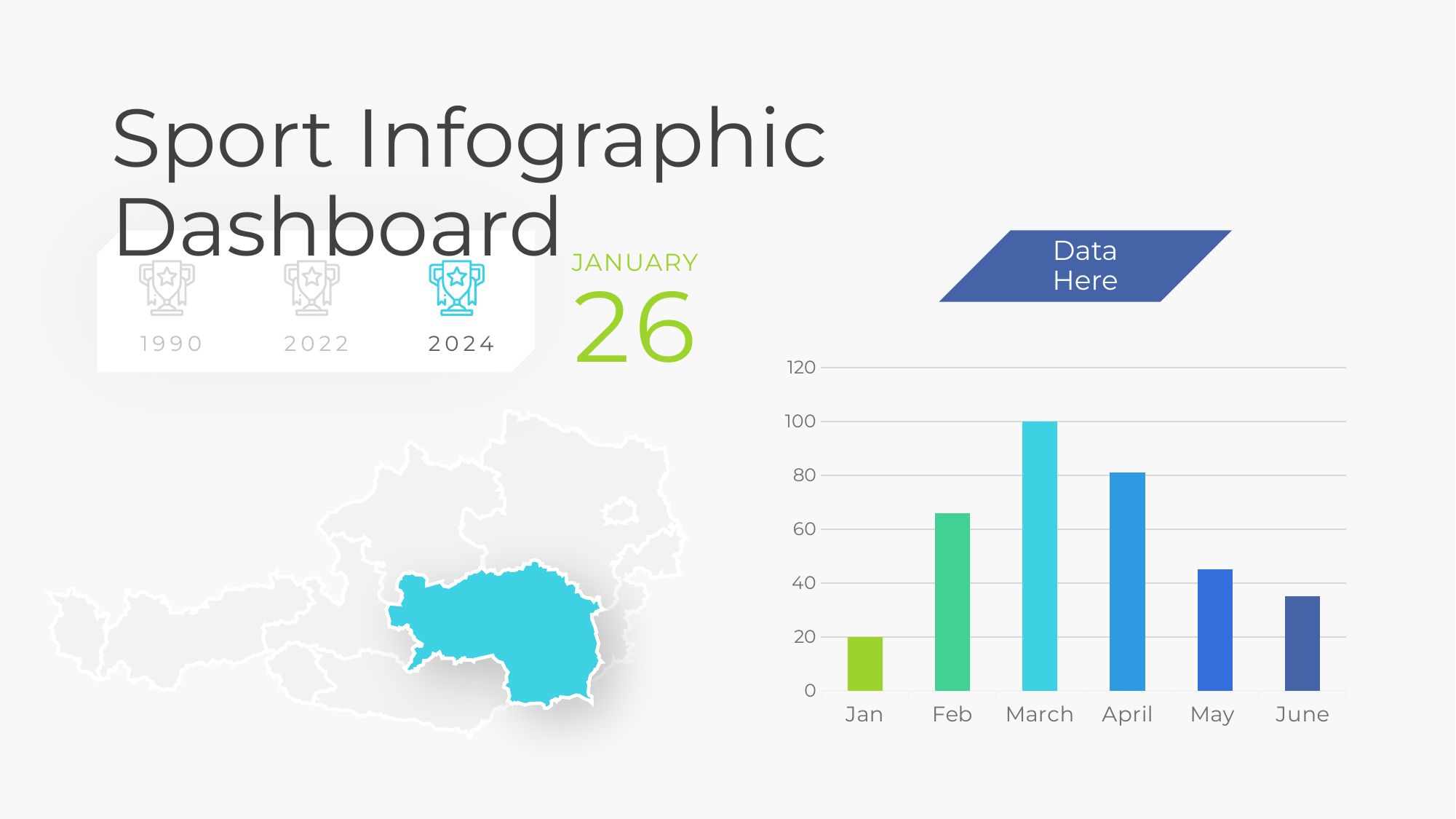

Sport Infographic Dashboard

Data Here
JANUARY

1990
2022
2024
26

### Chart

| Category | Series 1 |
|---|---|
| Jan | 20.0 |
| Feb | 66.0 |
| March | 100.0 |
| April | 81.0 |
| May  | 45.0 |
| June | 35.0 |